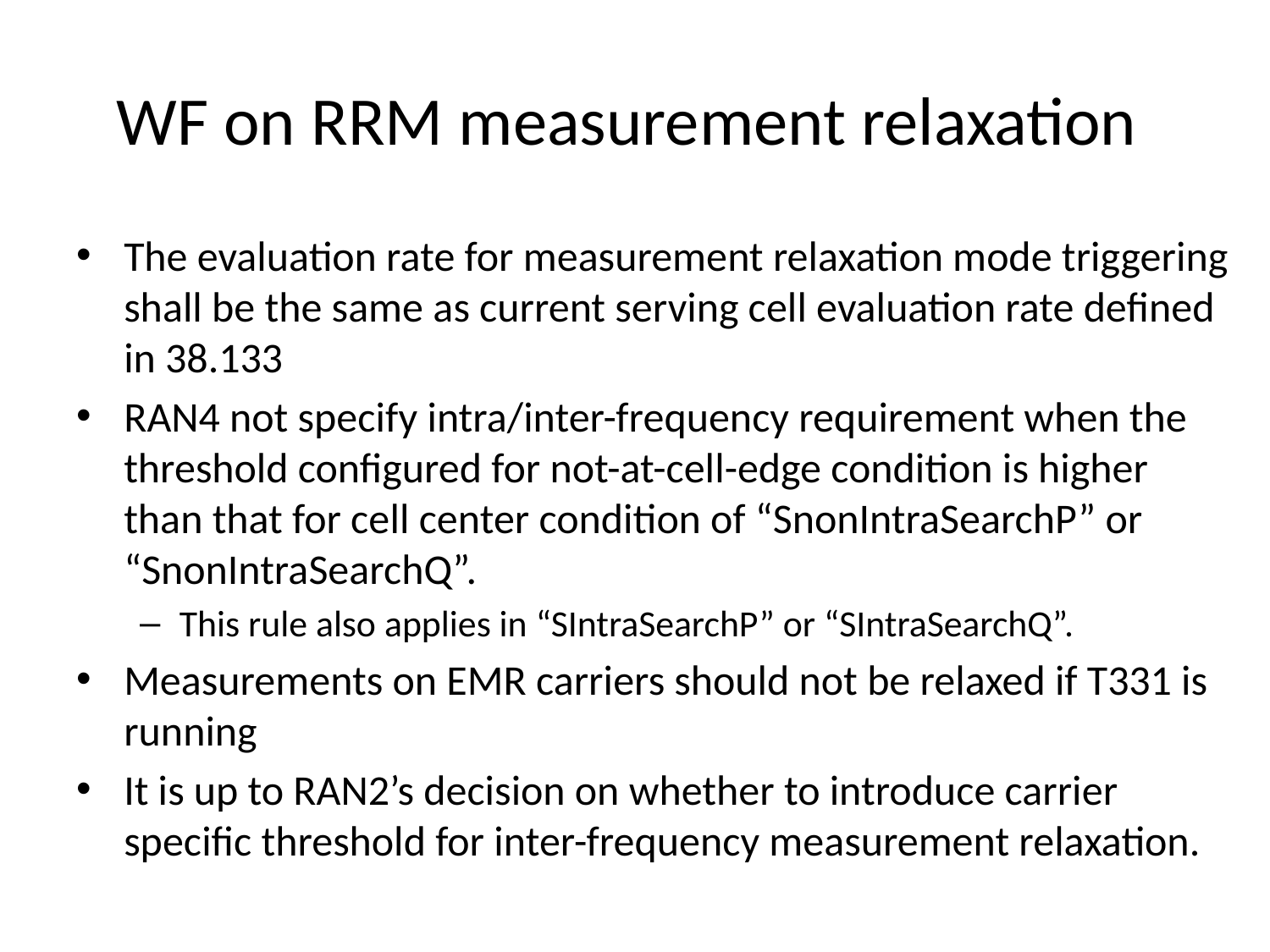

# WF on RRM measurement relaxation
The evaluation rate for measurement relaxation mode triggering shall be the same as current serving cell evaluation rate defined in 38.133
RAN4 not specify intra/inter-frequency requirement when the threshold configured for not-at-cell-edge condition is higher than that for cell center condition of “SnonIntraSearchP” or “SnonIntraSearchQ”.
This rule also applies in “SIntraSearchP” or “SIntraSearchQ”.
Measurements on EMR carriers should not be relaxed if T331 is running
It is up to RAN2’s decision on whether to introduce carrier specific threshold for inter-frequency measurement relaxation.